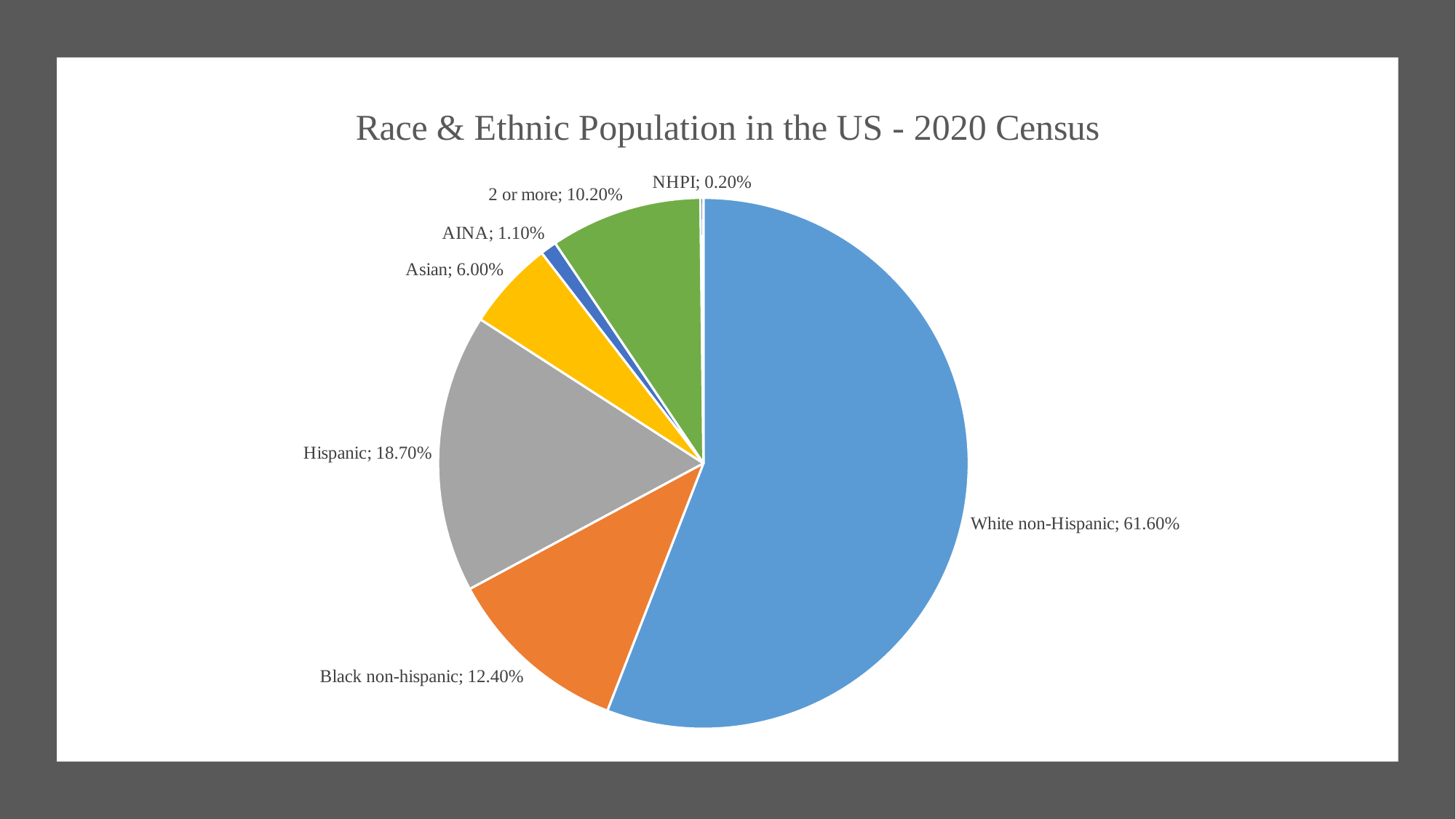

### Chart: Race & Ethnic Population in the US - 2020 Census

| Category |  |
|---|---|
| White non-Hispanic | 0.616 |
| Black non-hispanic | 0.124 |
| Hispanic | 0.187 |
| Asian | 0.06 |
| AINA | 0.011 |
| 2 or more | 0.102 |
| NHPI | 0.002 |